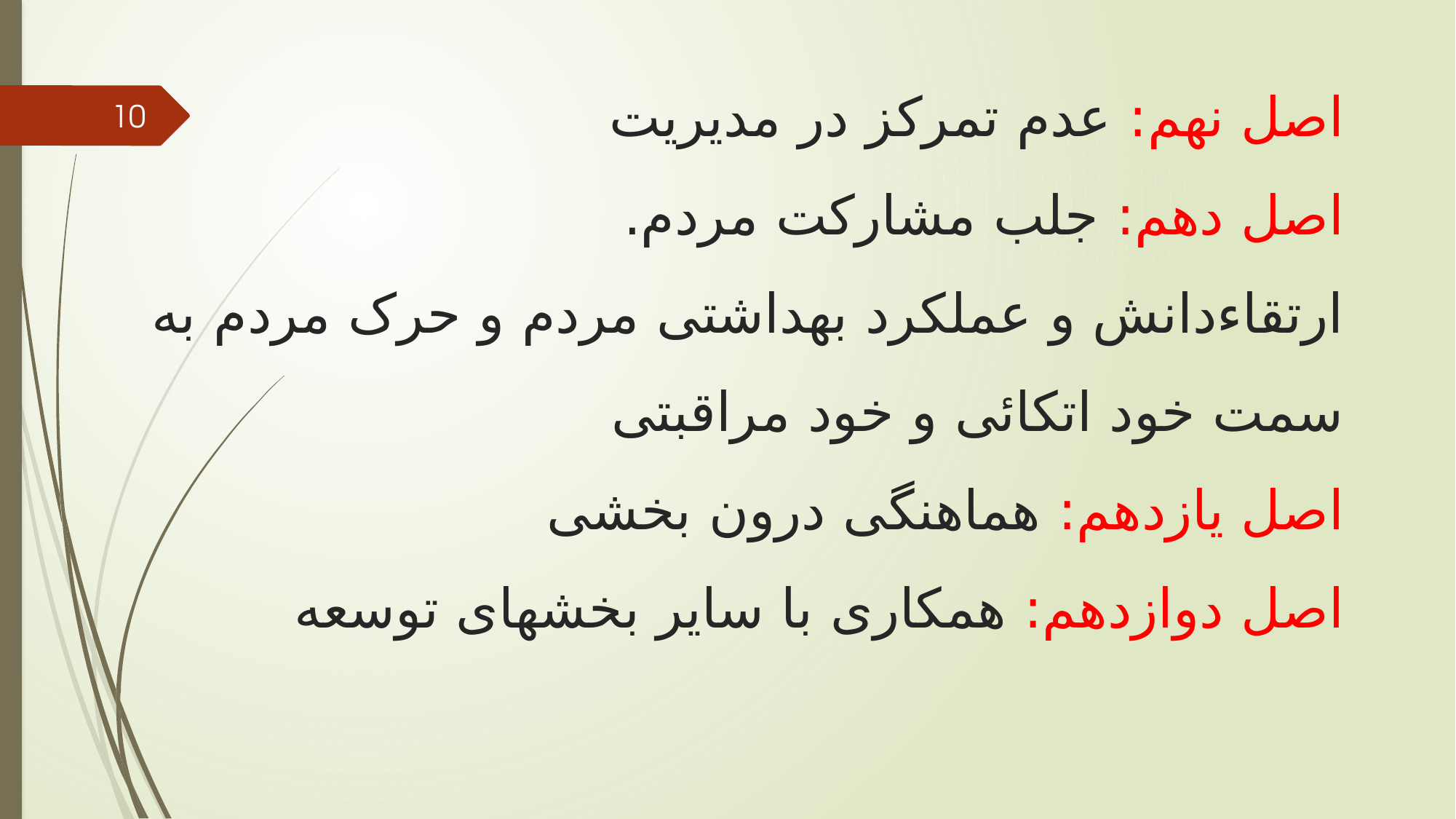

# اصل نهم: عدم تمرکز در مدیریت اصل دهم: جلب مشارکت مردم. ارتقاءدانش و عملکرد بهداشتی مردم و حرک مردم به سمت خود اتکائی و خود مراقبتی اصل یازدهم: هماهنگی درون بخشی اصل دوازدهم: همکاری با سایر بخشهای توسعه
10